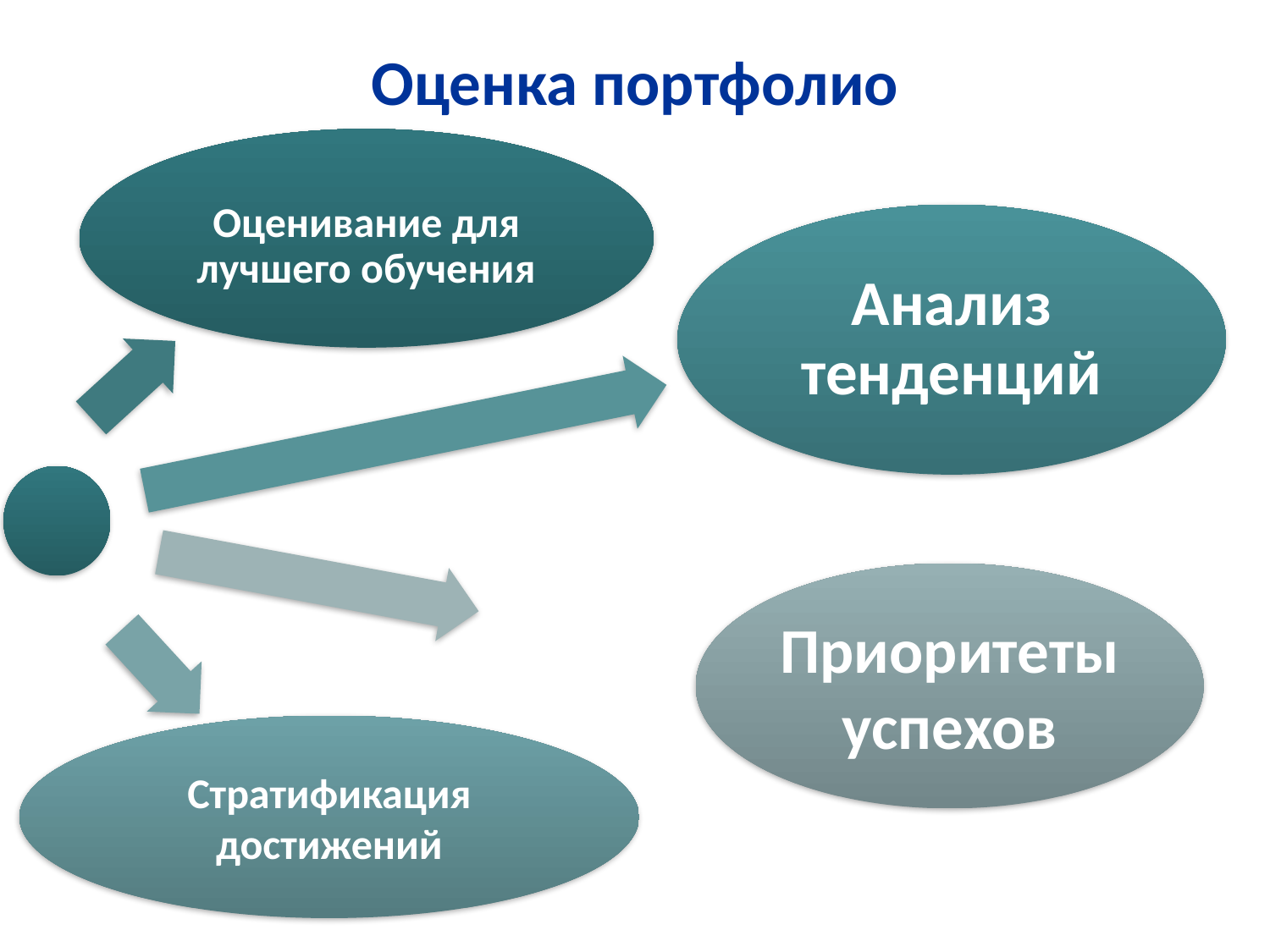

# Оценка портфолио

Оценивание для лучшего обучения

Анализ тенденций

Стратификация достижений

Приоритеты успехов